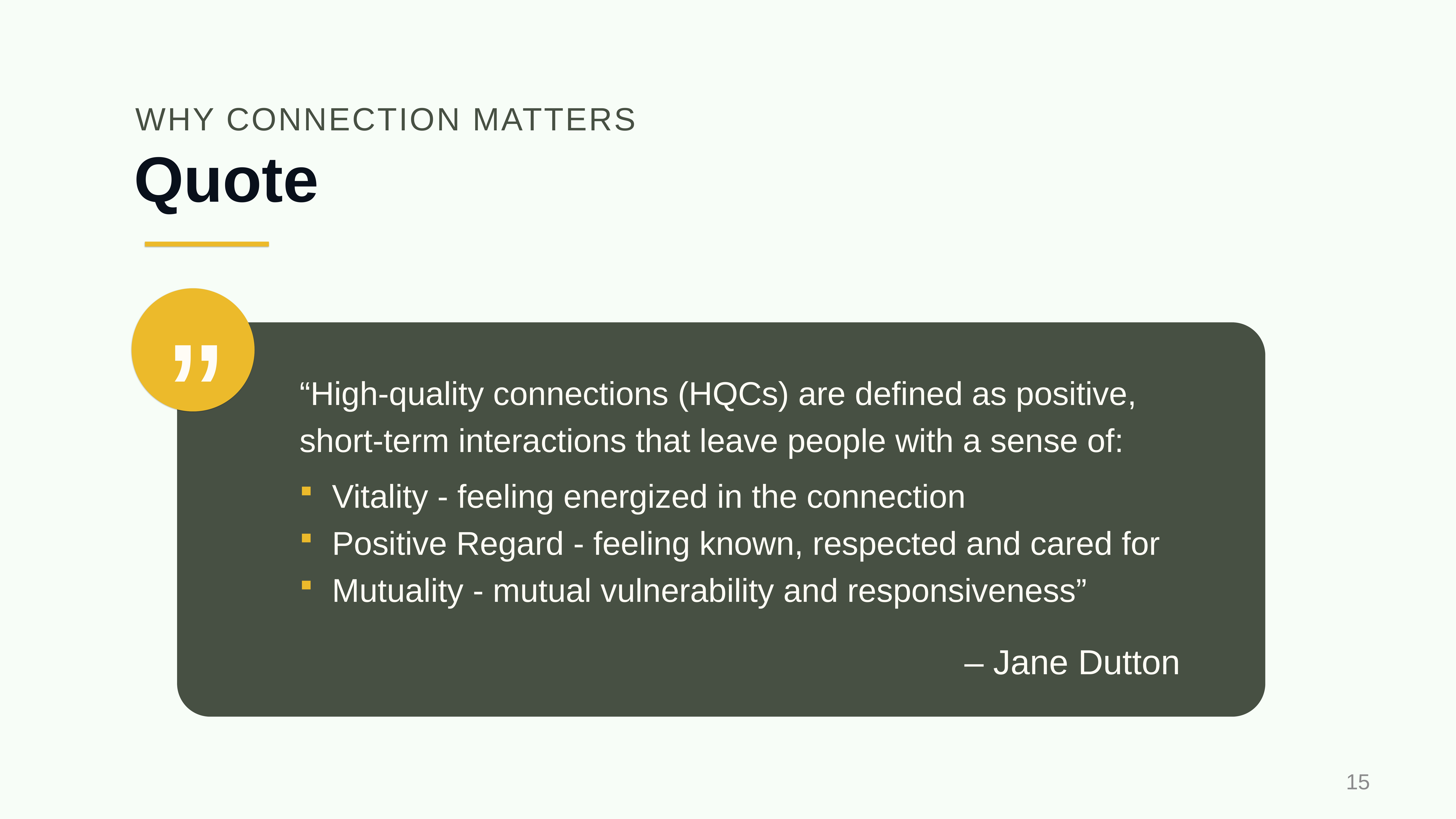

WHY CONNECTION MATTERS
# Quote

”

“High-quality connections (HQCs) are defined as positive, short-term interactions that leave people with a sense of:
Vitality - feeling energized in the connection
Positive Regard - feeling known, respected and cared for
Mutuality - mutual vulnerability and responsiveness”
– Jane Dutton
15